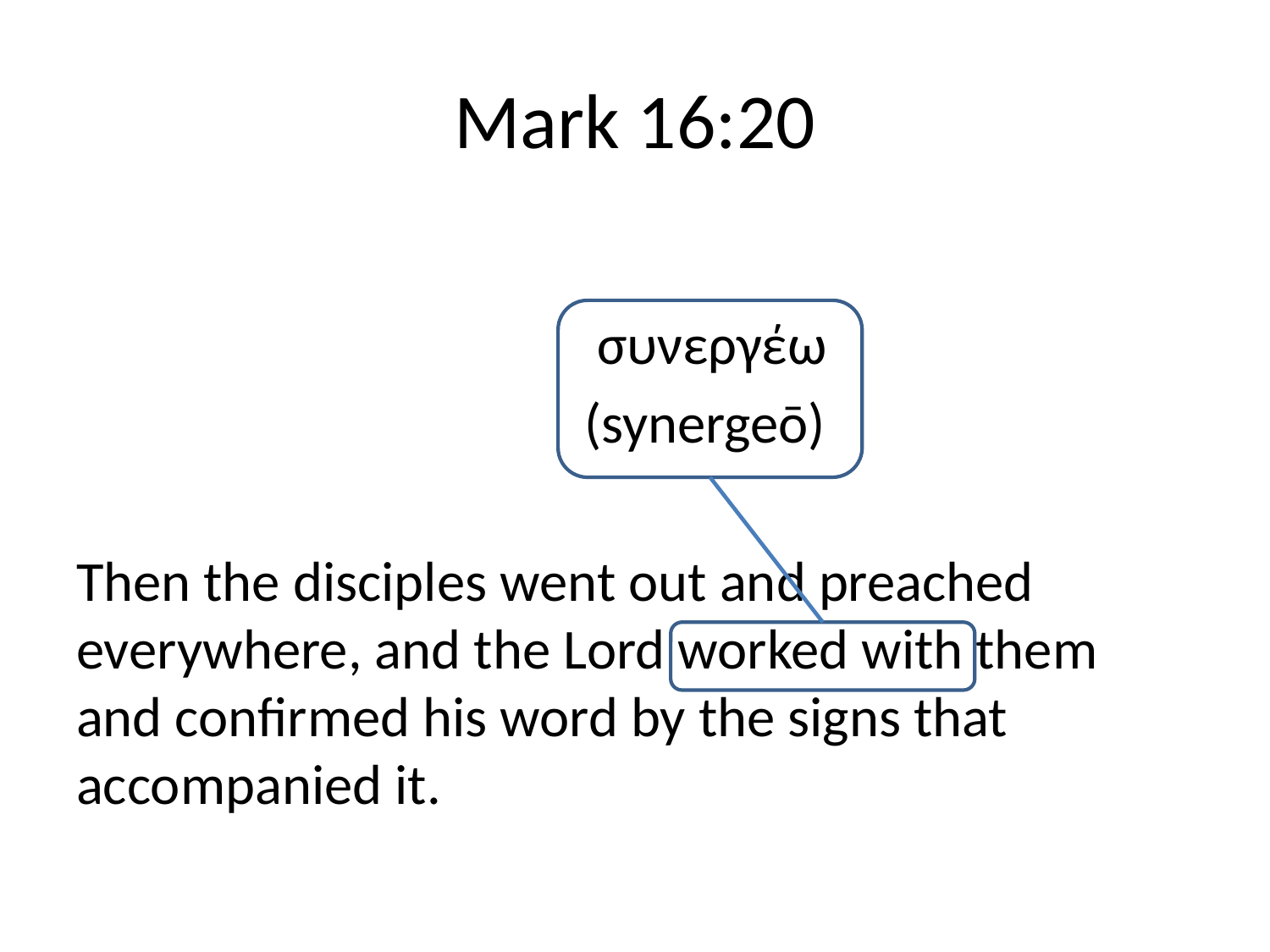

# Mark 16:20

				 συνεργέω
				(synergeō)

Then the disciples went out and preached everywhere, and the Lord worked with them and confirmed his word by the signs that accompanied it.